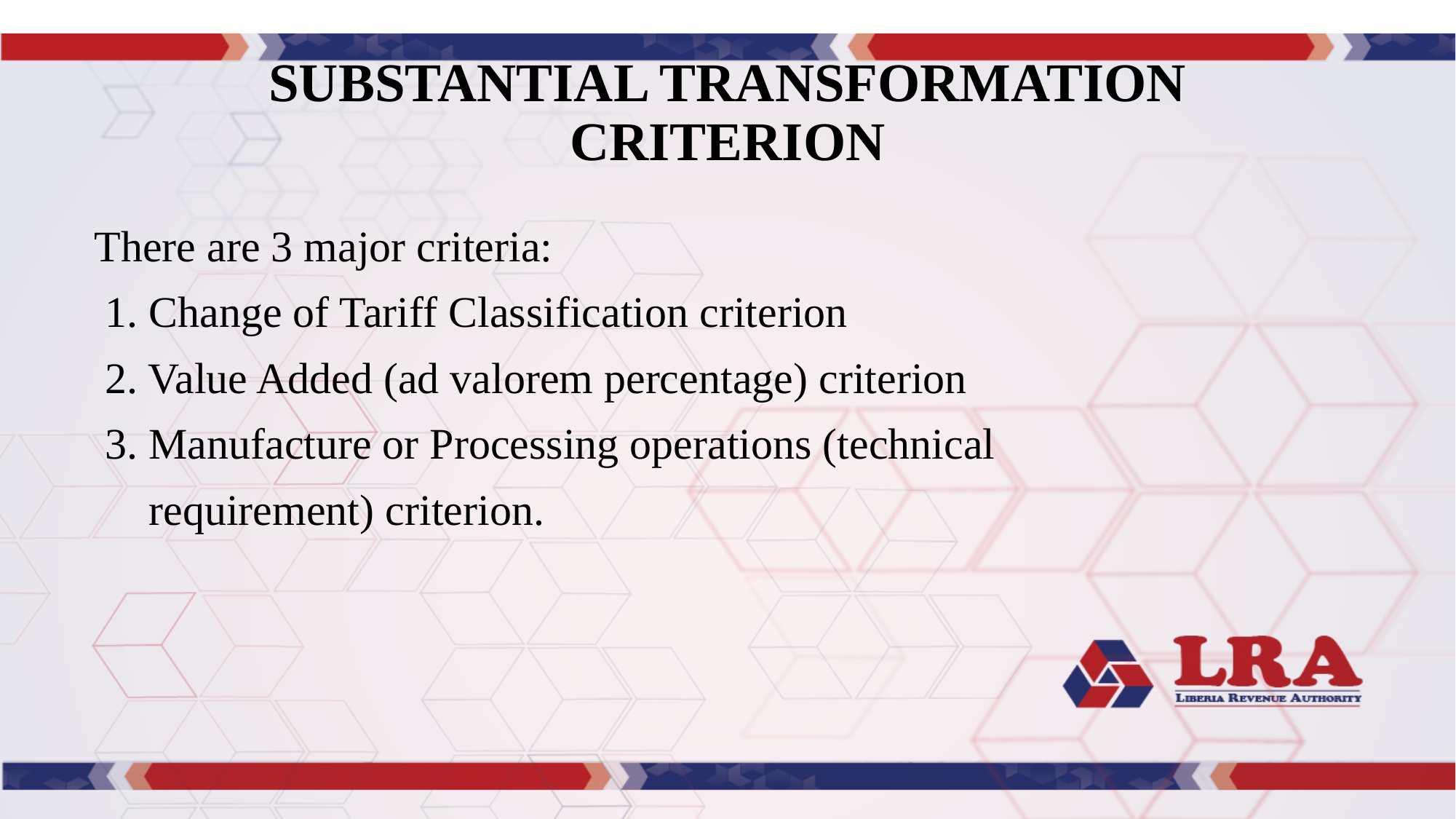

# SUBSTANTIAL TRANSFORMATION CRITERION

There are 3 major criteria:
 1. Change of Tariff Classification criterion
 2. Value Added (ad valorem percentage) criterion
 3. Manufacture or Processing operations (technical
     requirement) criterion.